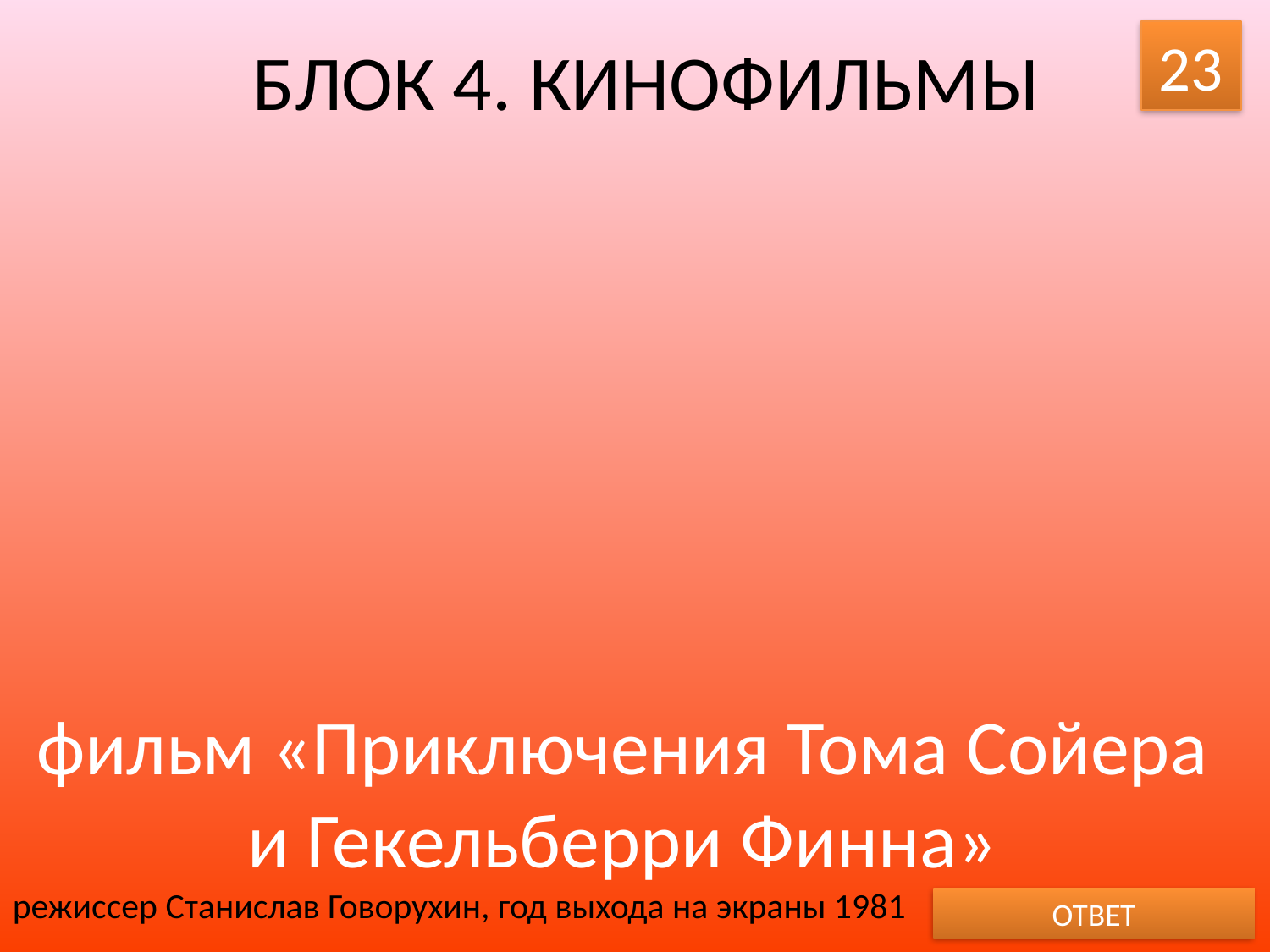

# БЛОК 4. КИНОФИЛЬМЫ
23
фильм «Приключения Тома Сойера и Гекельберри Финна»
режиссер Станислав Говорухин, год выхода на экраны 1981

ОТВЕТ